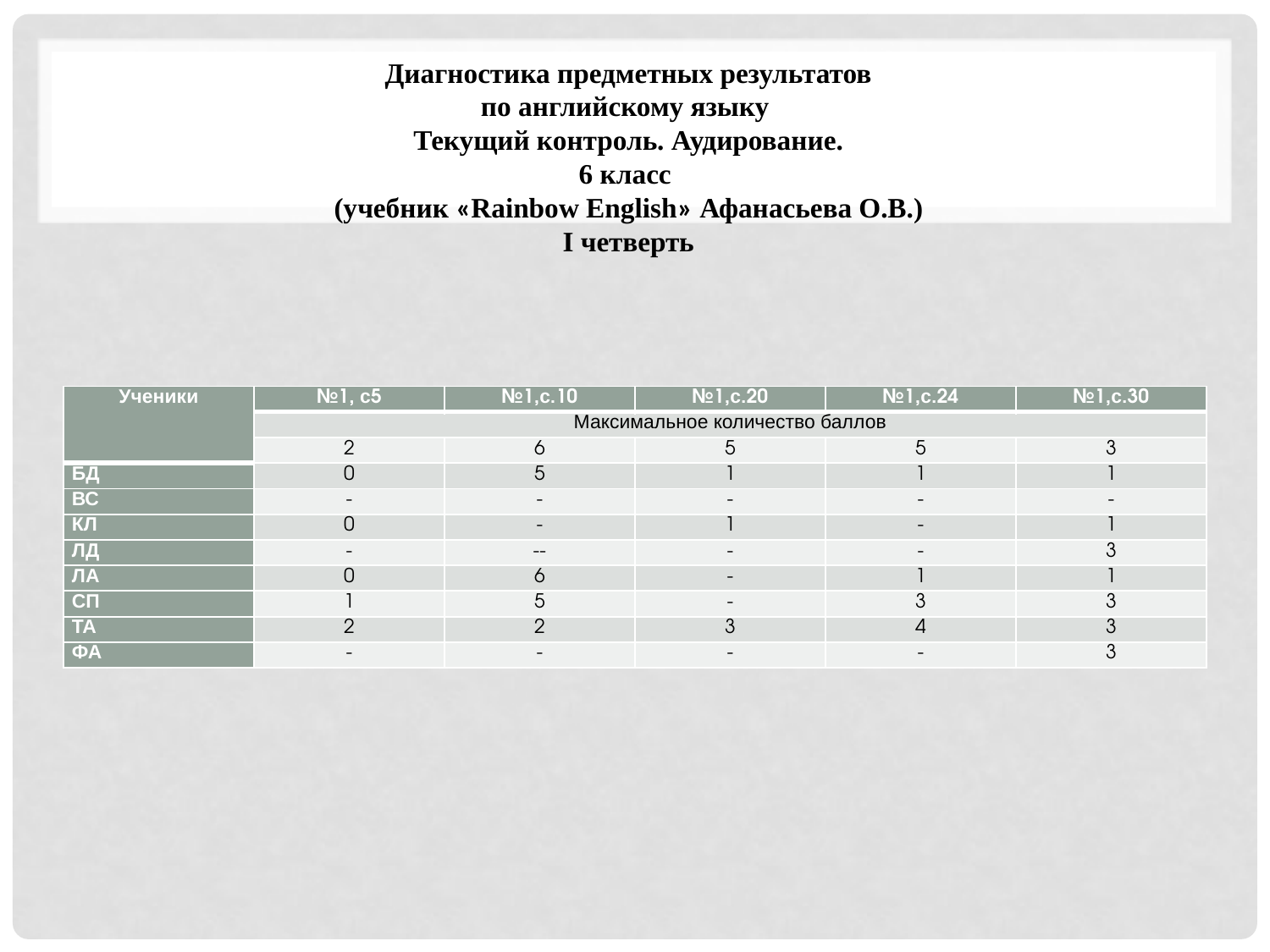

# Диагностика предметных результатов по английскому языку Текущий контроль. Аудирование. 6 класс (учебник «Rainbow English» Афанасьева О.В.) I четверть
| Ученики | №1, с5 | №1,с.10 | №1,с.20 | №1,с.24 | №1,с.30 |
| --- | --- | --- | --- | --- | --- |
|  | Максимальное количество баллов |  |  |  |  |
|  | 2 | 6 | 5 | 5 | 3 |
| БД | 0 | 5 | 1 | 1 | 1 |
| ВС | - | - | - | - | - |
| КЛ | 0 | - | 1 | - | 1 |
| ЛД | - | -- | - | - | 3 |
| ЛА | 0 | 6 | - | 1 | 1 |
| СП | 1 | 5 | - | 3 | 3 |
| ТА | 2 | 2 | 3 | 4 | 3 |
| ФА | - | - | - | - | 3 |